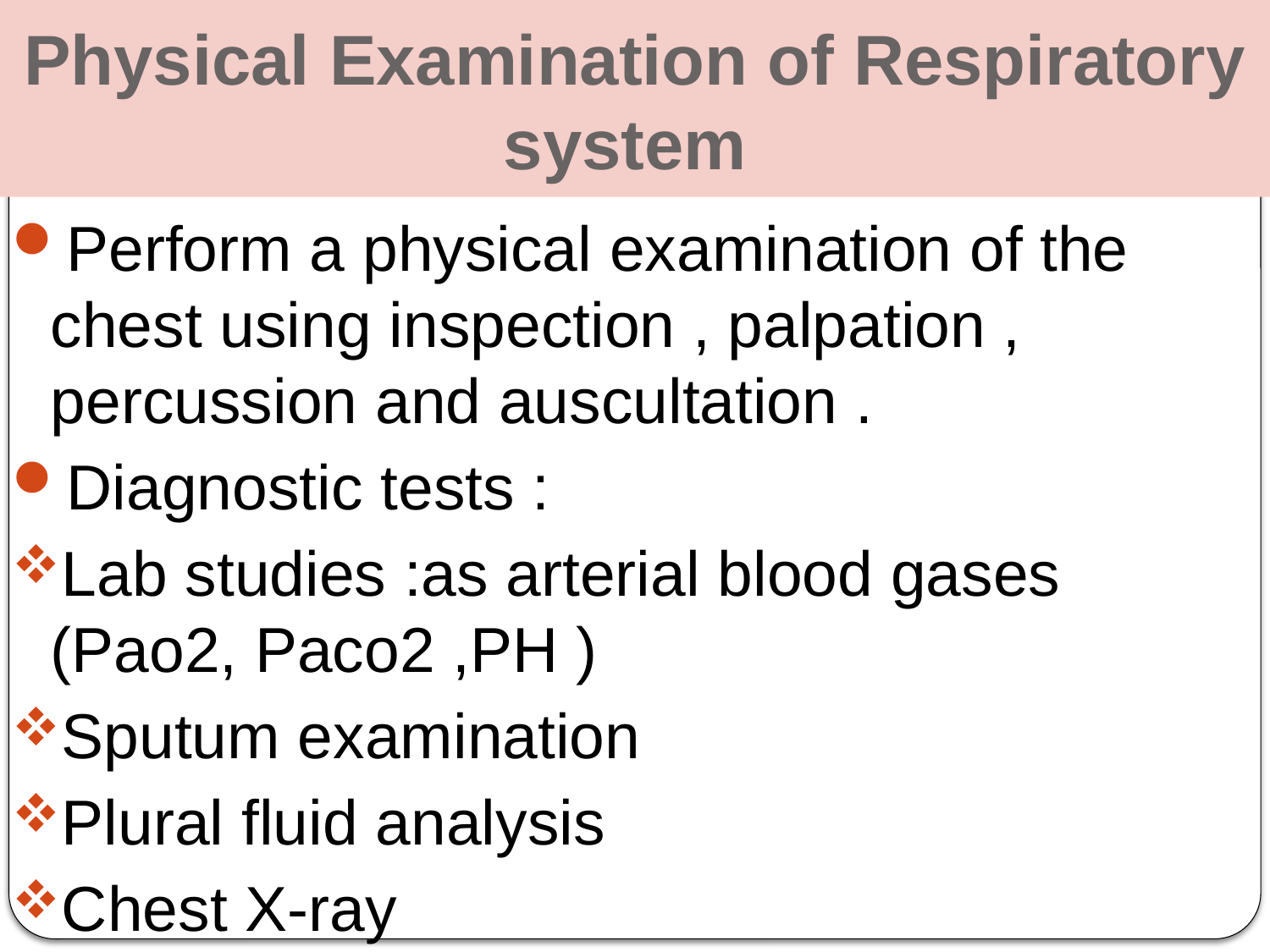

# Physical Examination of Respiratory system
Perform a physical examination of the chest using inspection , palpation , percussion and auscultation .
Diagnostic tests :
Lab studies :as arterial blood gases (Pao2, Paco2 ,PH )
Sputum examination
Plural fluid analysis
Chest X-ray